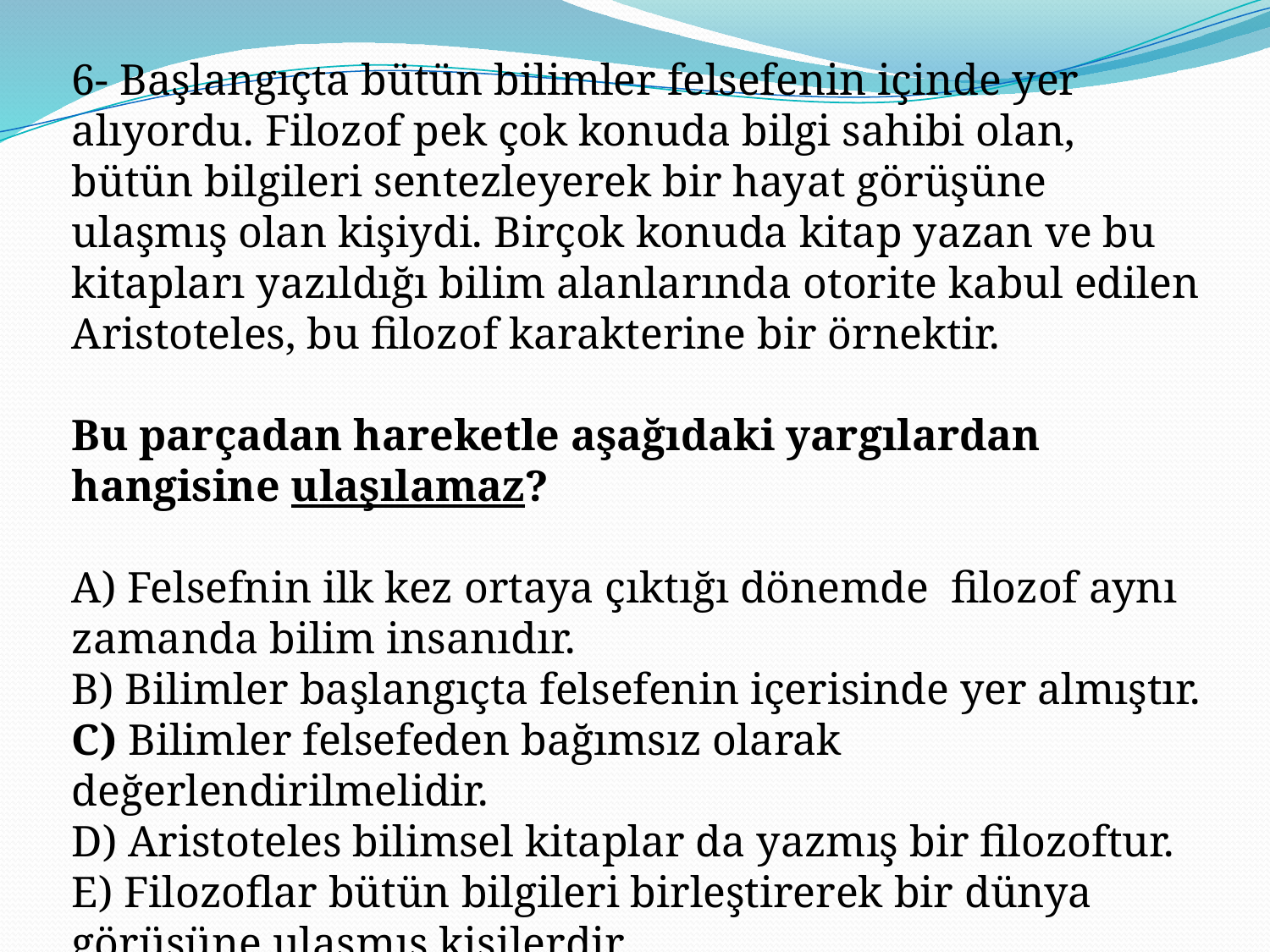

6- Başlangıçta bütün bilimler felsefenin içinde yer alıyordu. Filozof pek çok konuda bilgi sahibi olan, bütün bilgileri sentezleyerek bir hayat görüşüne ulaşmış olan kişiydi. Birçok konuda kitap yazan ve bu kitapları yazıldığı bilim alanlarında otorite kabul edilen Aristoteles, bu filozof karakterine bir örnektir.

Bu parçadan hareketle aşağıdaki yargılardan hangisine ulaşılamaz?

A) Felsefnin ilk kez ortaya çıktığı dönemde  filozof aynı zamanda bilim insanıdır.
B) Bilimler başlangıçta felsefenin içerisinde yer almıştır.
C) Bilimler felsefeden bağımsız olarak değerlendirilmelidir.
D) Aristoteles bilimsel kitaplar da yazmış bir filozoftur.
E) Filozoflar bütün bilgileri birleştirerek bir dünya görüşüne ulaşmış kişilerdir.